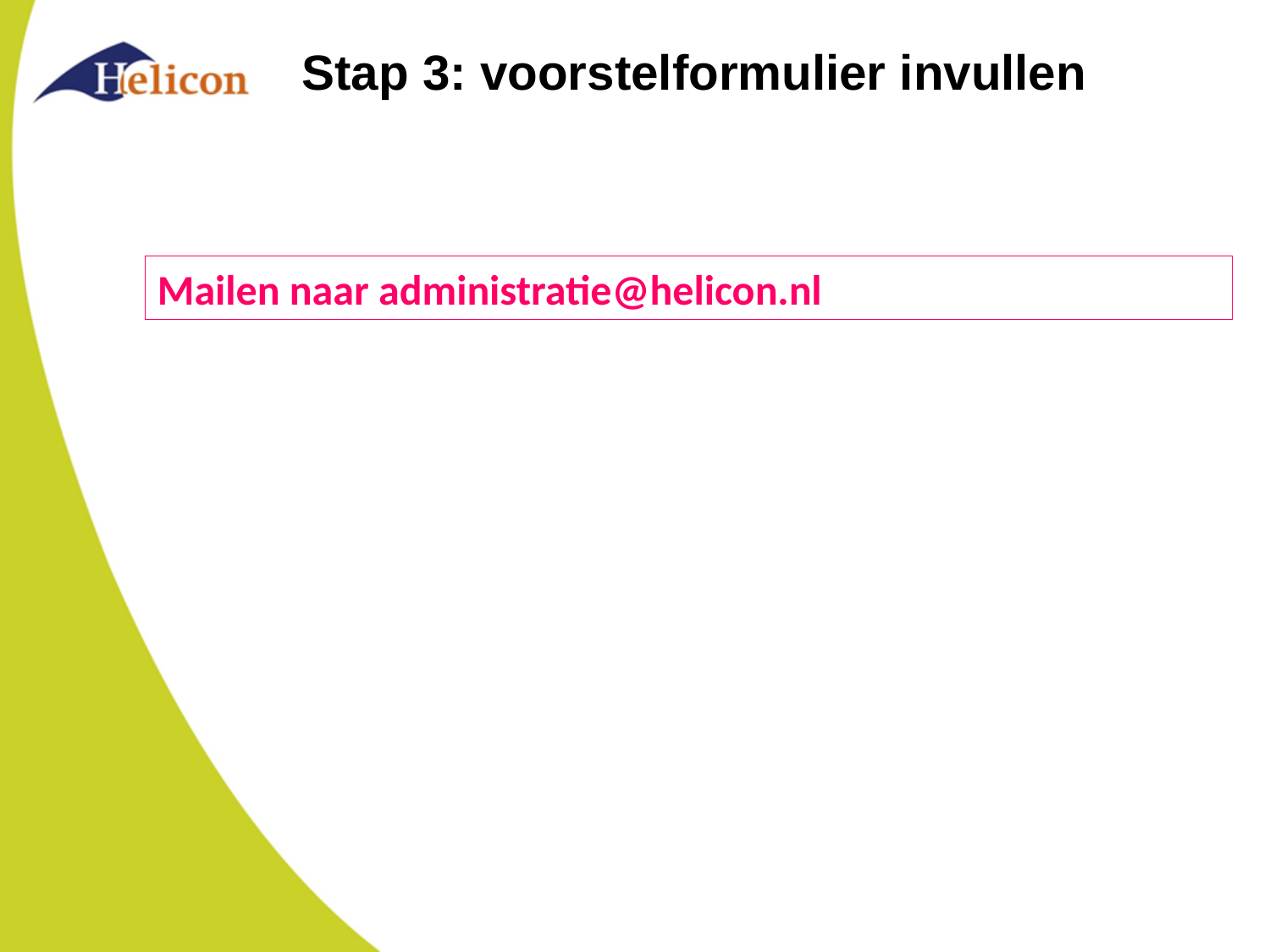

# Stap 3: voorstelformulier invullen
Mailen naar administratie@helicon.nl